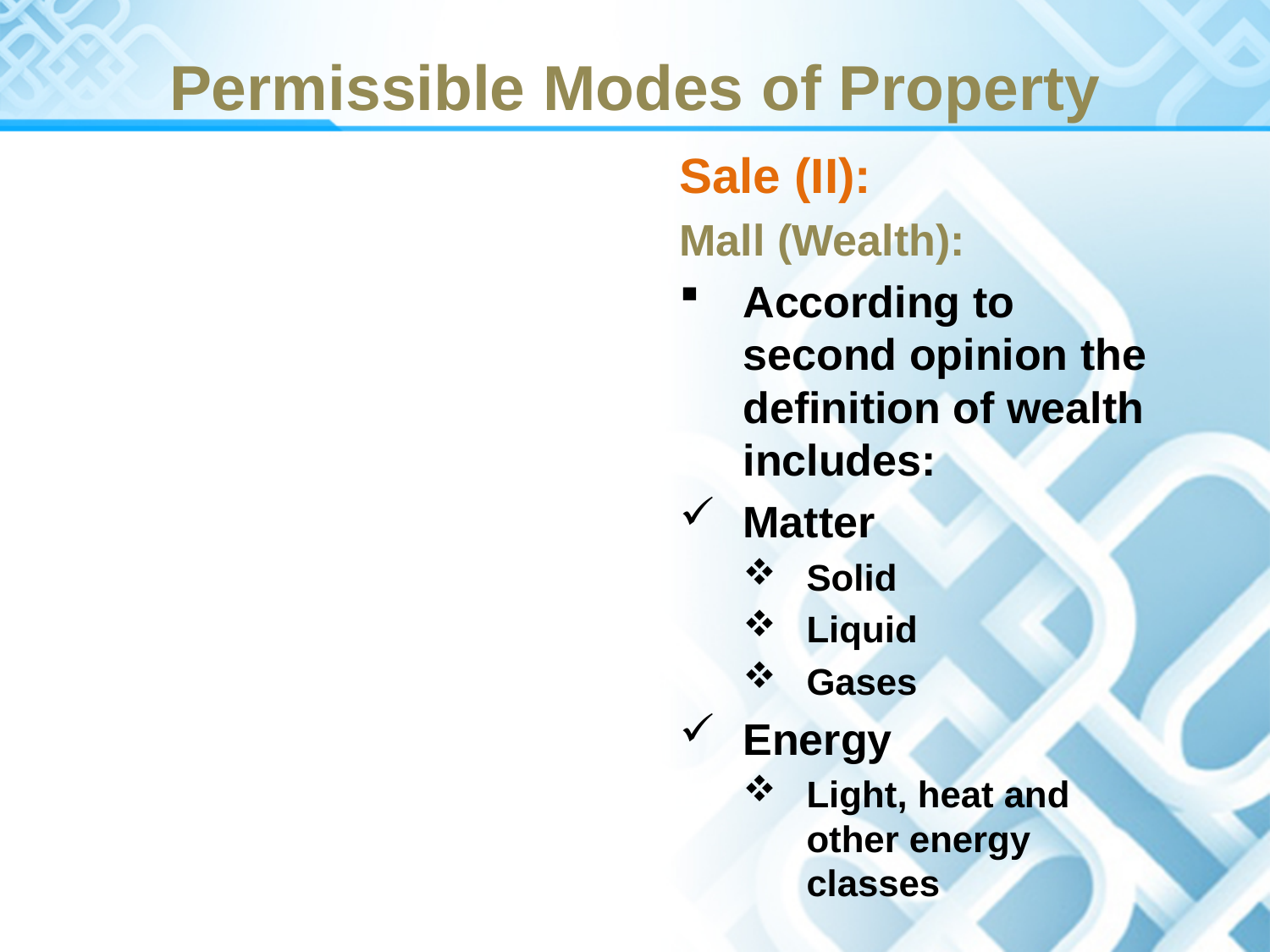

Permissible Modes of Property
Sale (II):
Mall (Wealth):
According to second opinion the definition of wealth includes:
Matter
Solid
Liquid
Gases
Energy
Light, heat and other energy classes